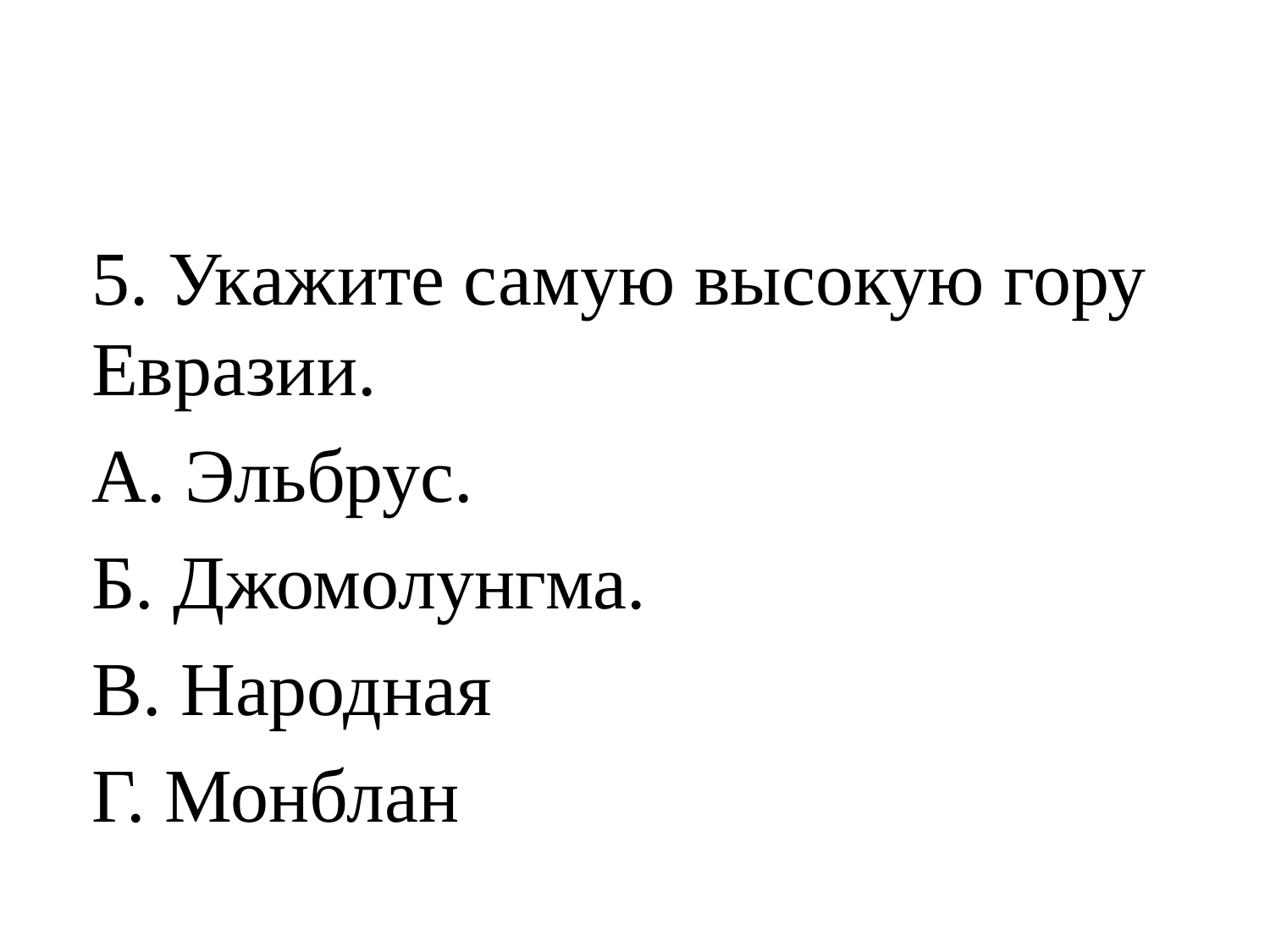

5. Укажите самую высокую гору Евразии.
А. Эльбрус.
Б. Джомолунгма.
В. Народная
Г. Монблан